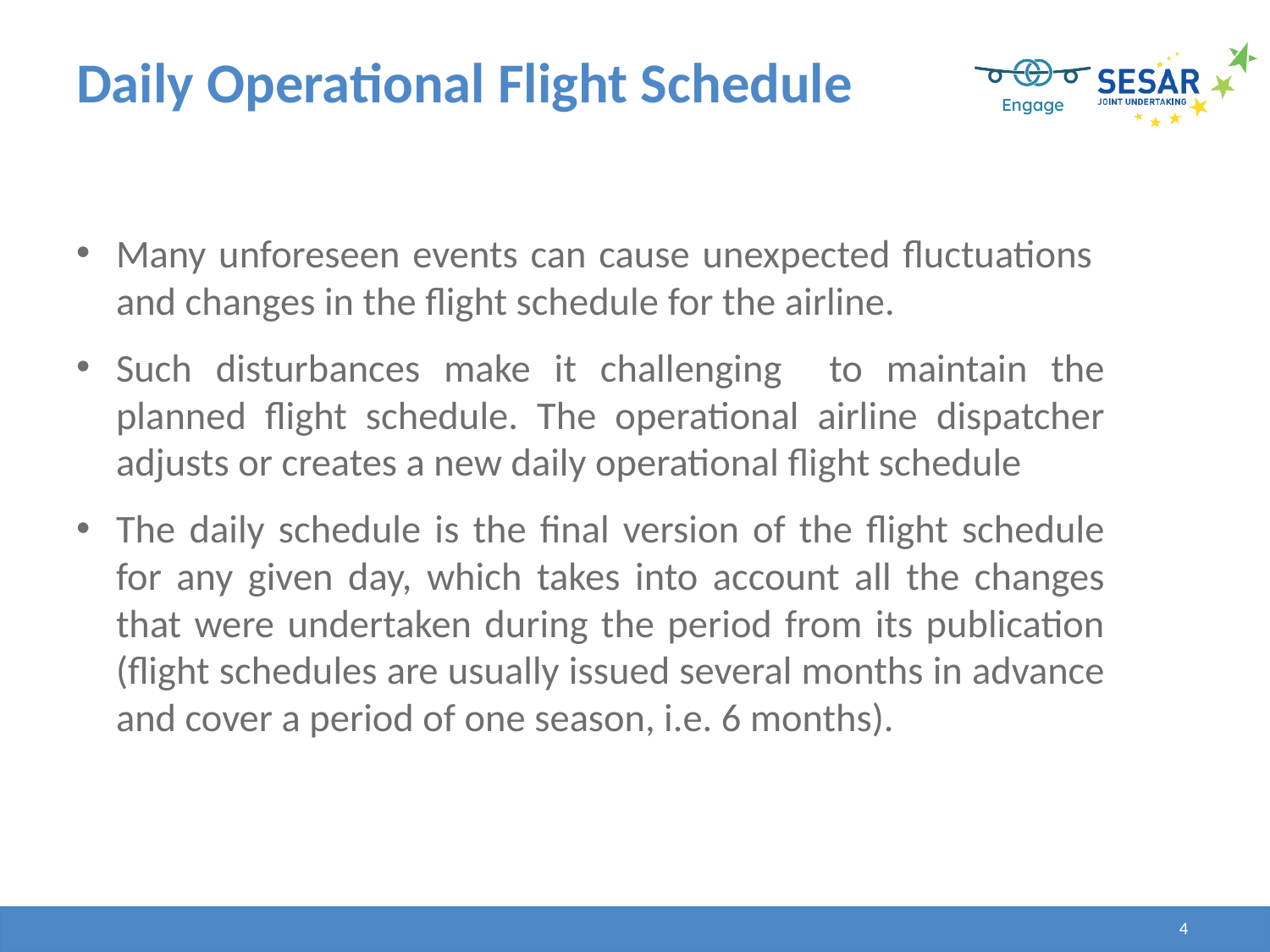

# Daily Operational Flight Schedule
Many unforeseen events can cause unexpected fluctuations  and changes in the flight schedule for the airline.
Such disturbances make it challenging  to maintain the planned flight schedule. The operational airline dispatcher adjusts or creates a new daily operational flight schedule
The daily schedule is the final version of the flight schedule for any given day, which takes into account all the changes that were undertaken during the period from its publication (flight schedules are usually issued several months in advance and cover a period of one season, i.e. 6 months).

4